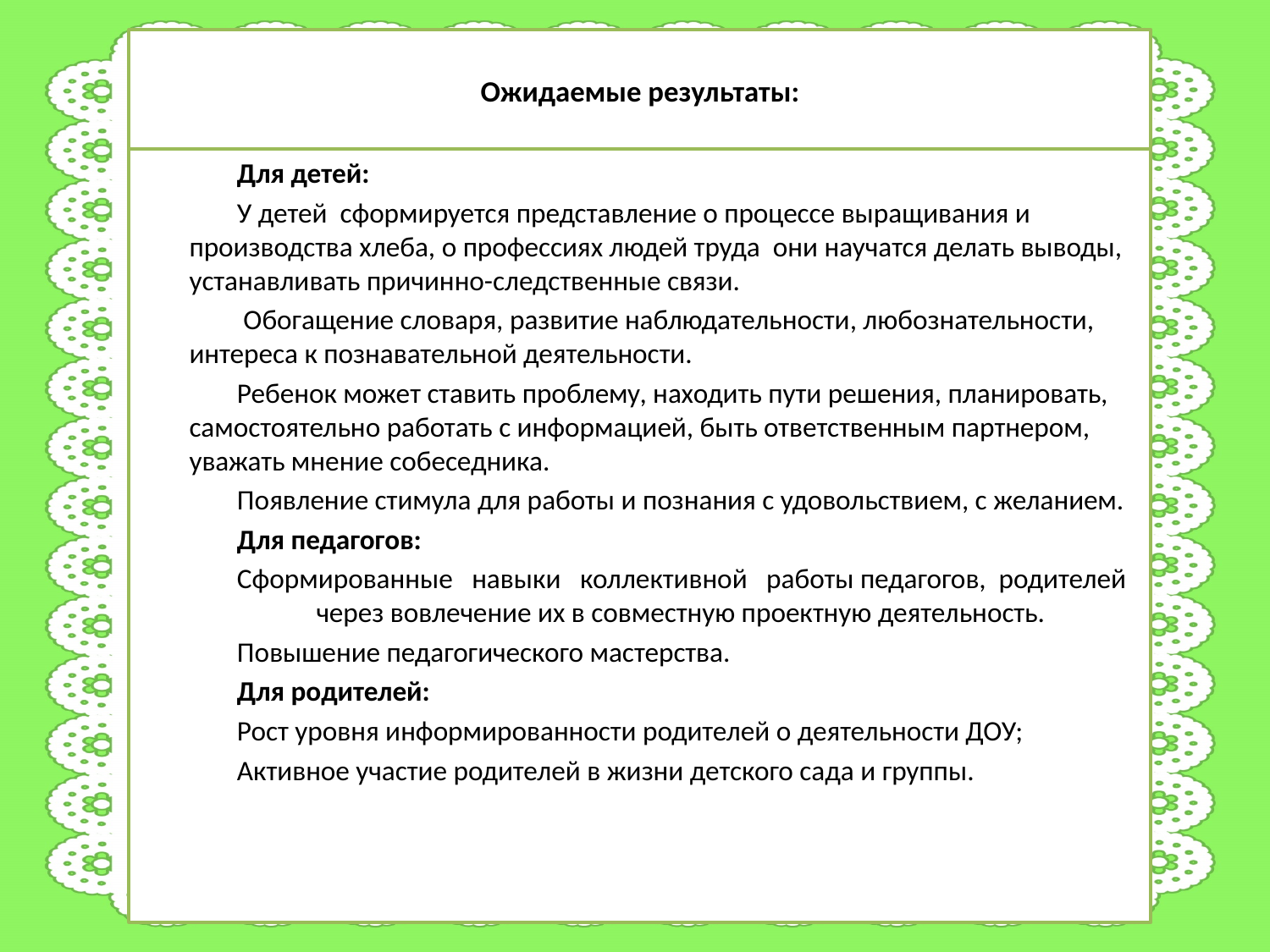

# Ожидаемые результаты:
Для детей:
У детей  сформируется представление о процессе выращивания и производства хлеба, о профессиях людей труда  они научатся делать выводы, устанавливать причинно-следственные связи.
 Обогащение словаря, развитие наблюдательности, любознательности, интереса к познавательной деятельности.
Ребенок может ставить проблему, находить пути решения, планировать, самостоятельно работать с информацией, быть ответственным партнером, уважать мнение собеседника.
Появление стимула для работы и познания с удовольствием, с желанием.
Для педагогов:
Сформированные   навыки   коллективной   работы педагогов,  родителей	через вовлечение их в совместную проектную деятельность.
Повышение педагогического мастерства.
Для родителей:
Рост уровня информированности родителей о деятельности ДОУ;
Активное участие родителей в жизни детского сада и группы.